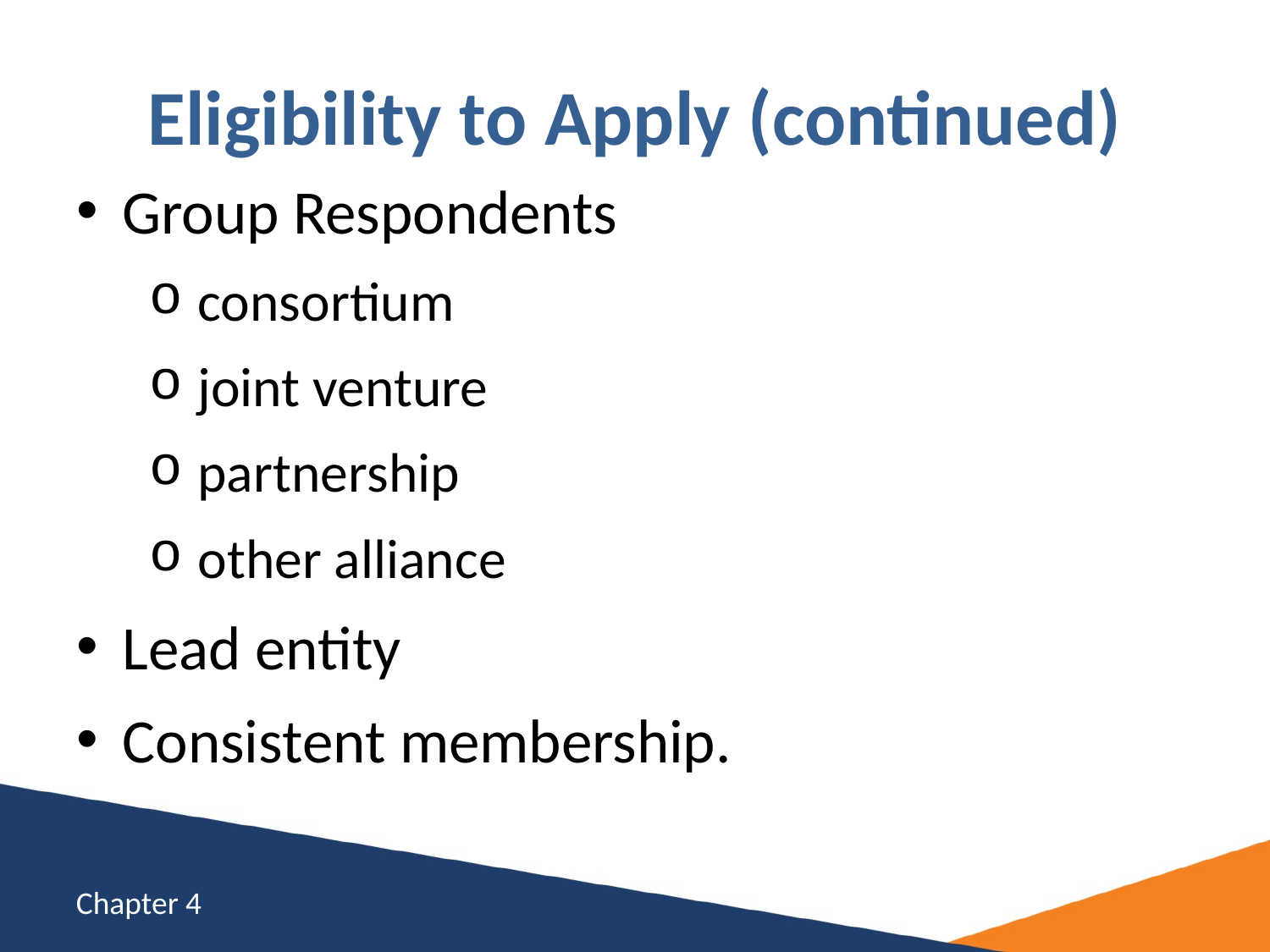

# Eligibility to Apply (continued)
Group Respondents
consortium
joint venture
partnership
other alliance
Lead entity
Consistent membership.
Chapter 4